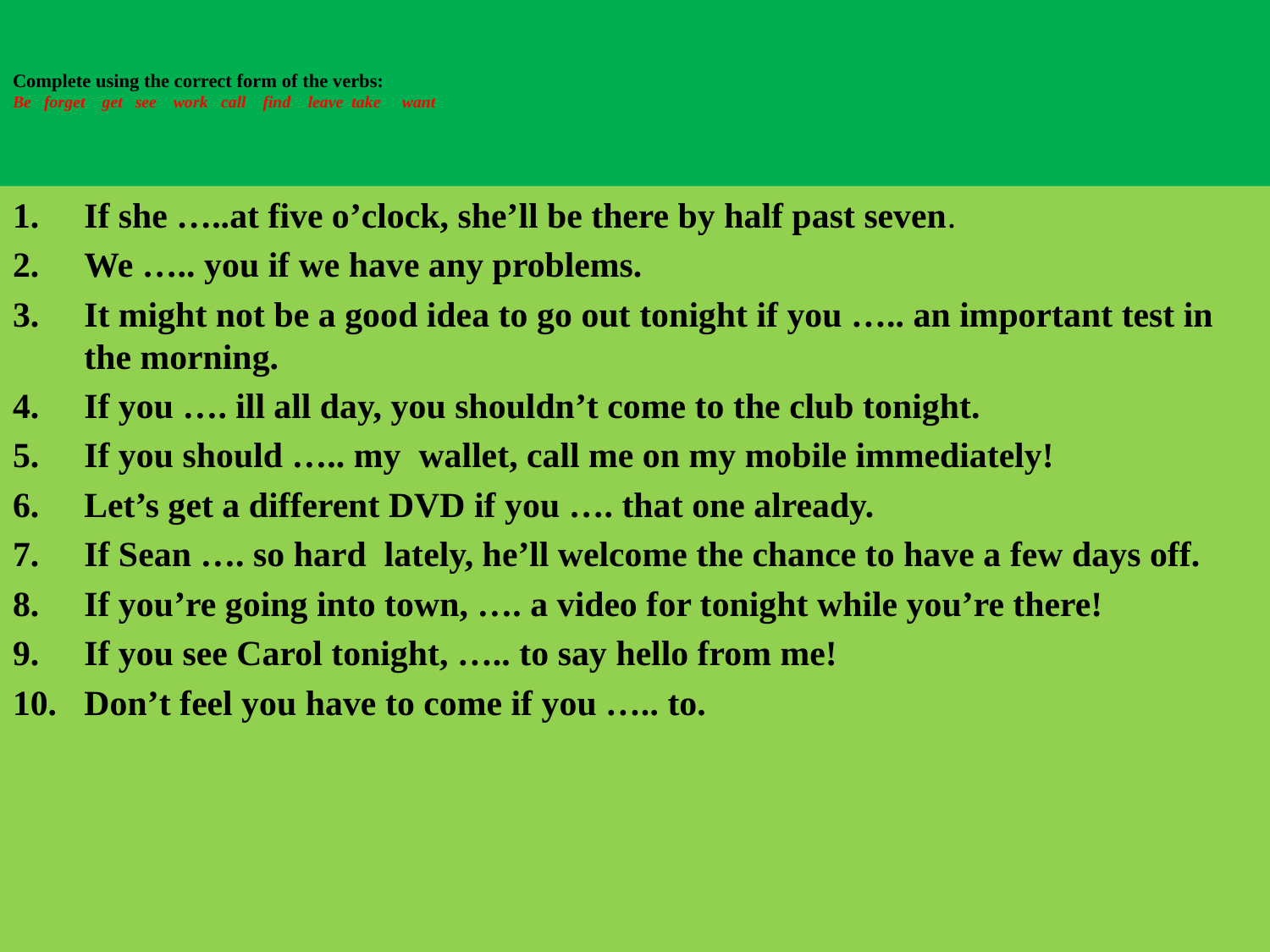

# Complete using the correct form of the verbs: Be   forget    get   see    work   call    find    leave  take     want
If she …..at five o’clock, she’ll be there by half past seven.
We ….. you if we have any problems.
It might not be a good idea to go out tonight if you ….. an important test in the morning.
If you …. ill all day, you shouldn’t come to the club tonight.
If you should ….. my  wallet, call me on my mobile immediately!
Let’s get a different DVD if you …. that one already.
If Sean …. so hard  lately, he’ll welcome the chance to have a few days off.
If you’re going into town, …. a video for tonight while you’re there!
If you see Carol tonight, ….. to say hello from me!
Don’t feel you have to come if you ….. to.